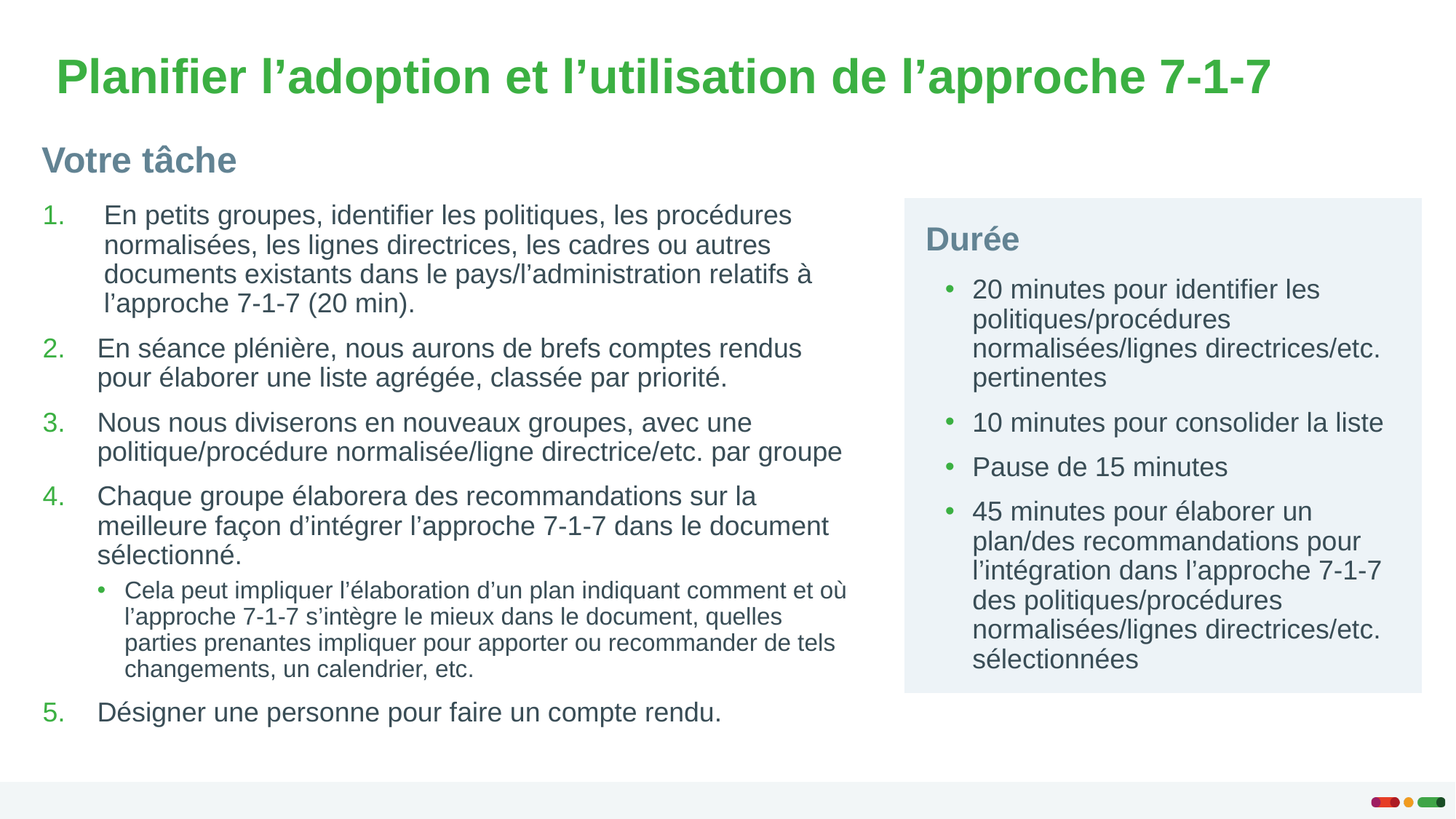

Planifier l’adoption et l’utilisation de l’approche 7-1-7
Votre tâche
Durée
En petits groupes, identifier les politiques, les procédures normalisées, les lignes directrices, les cadres ou autres documents existants dans le pays/l’administration relatifs à l’approche 7-1-7 (20 min).
En séance plénière, nous aurons de brefs comptes rendus pour élaborer une liste agrégée, classée par priorité.
Nous nous diviserons en nouveaux groupes, avec une politique/procédure normalisée/ligne directrice/etc. par groupe
Chaque groupe élaborera des recommandations sur la meilleure façon d’intégrer l’approche 7-1-7 dans le document sélectionné.
Cela peut impliquer l’élaboration d’un plan indiquant comment et où l’approche 7-1-7 s’intègre le mieux dans le document, quelles parties prenantes impliquer pour apporter ou recommander de tels changements, un calendrier, etc.
Désigner une personne pour faire un compte rendu.

20 minutes pour identifier les politiques/procédures normalisées/lignes directrices/etc. pertinentes
10 minutes pour consolider la liste
Pause de 15 minutes
45 minutes pour élaborer un plan/des recommandations pour l’intégration dans l’approche 7-1-7 des politiques/procédures normalisées/lignes directrices/etc. sélectionnées